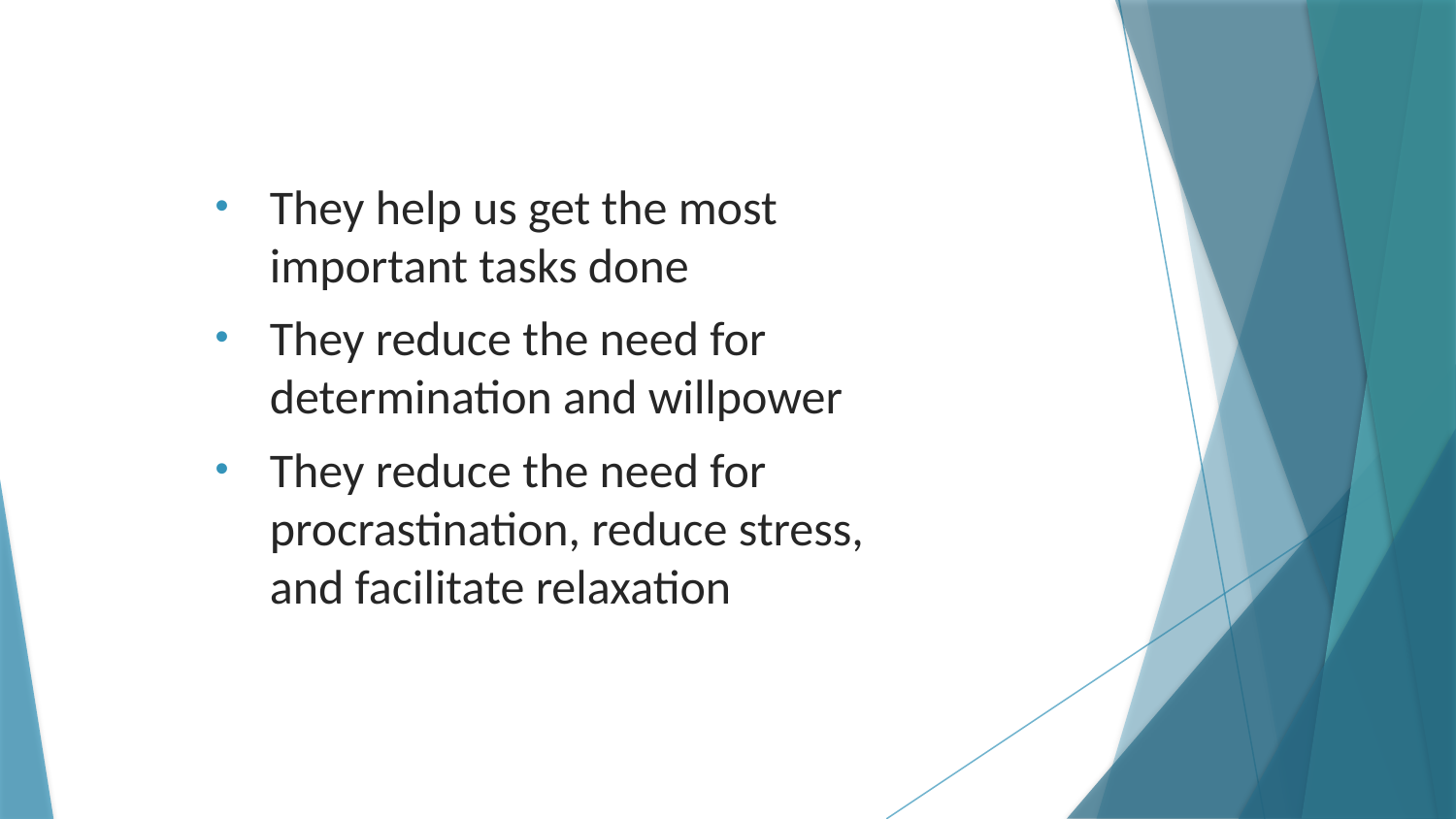

They help us get the most important tasks done
They reduce the need for determination and willpower
They reduce the need for procrastination, reduce stress, and facilitate relaxation